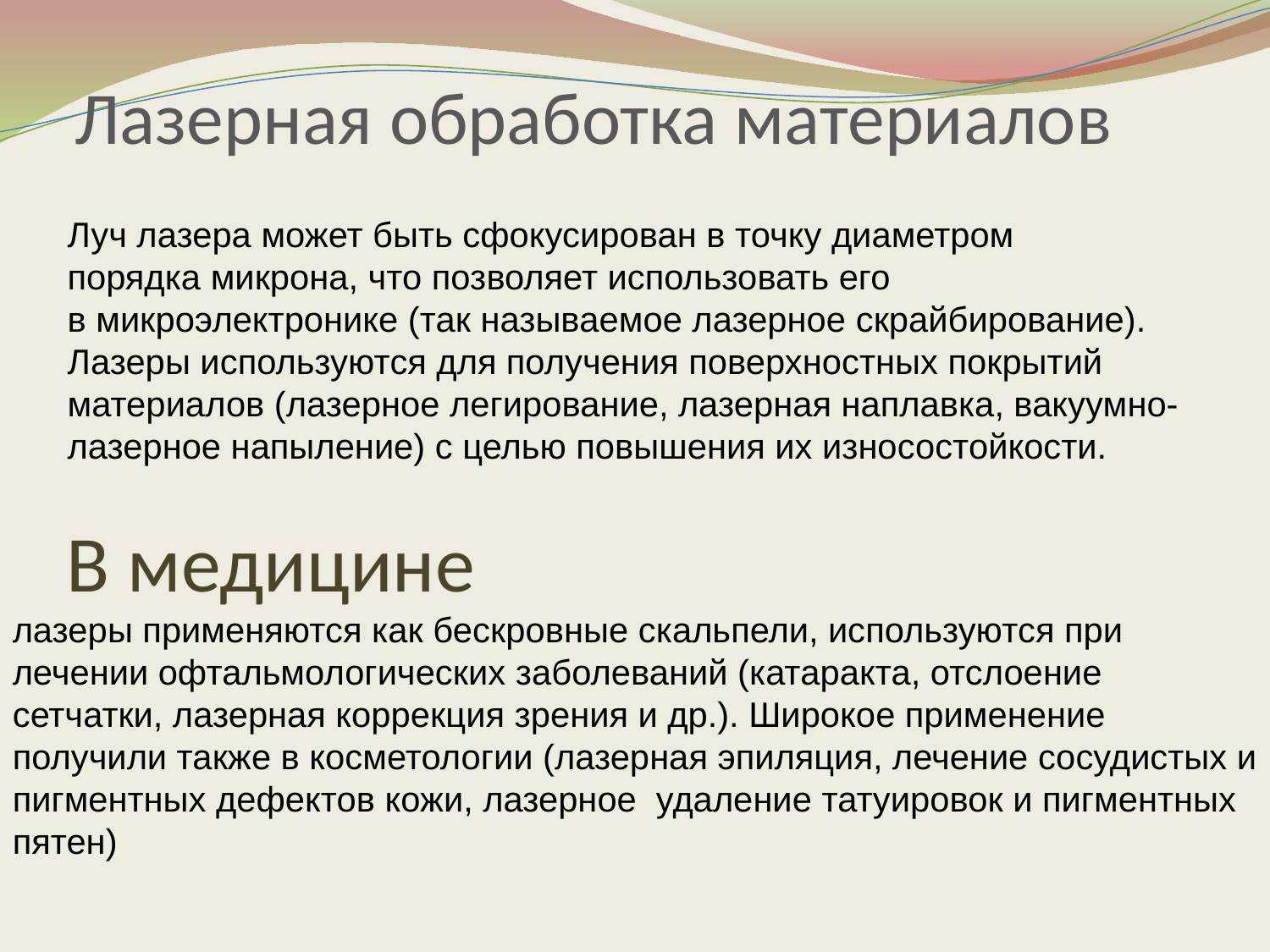

# Лазерная обработка материалов
Луч лазера может быть сфокусирован в точку диаметром порядка микрона, что позволяет использовать его в микроэлектронике (так называемое лазерное скрайбирование). Лазеры используются для получения поверхностных покрытий материалов (лазерное легирование, лазерная наплавка, вакуумно-лазерное напыление) с целью повышения их износостойкости.
   В медицине
лазеры применяются как бескровные скальпели, используются при лечении офтальмологических заболеваний (катаракта, отслоение сетчатки, лазерная коррекция зрения и др.). Широкое применение получили также в косметологии (лазерная эпиляция, лечение сосудистых и пигментных дефектов кожи, лазерное  удаление татуировок и пигментных пятен)